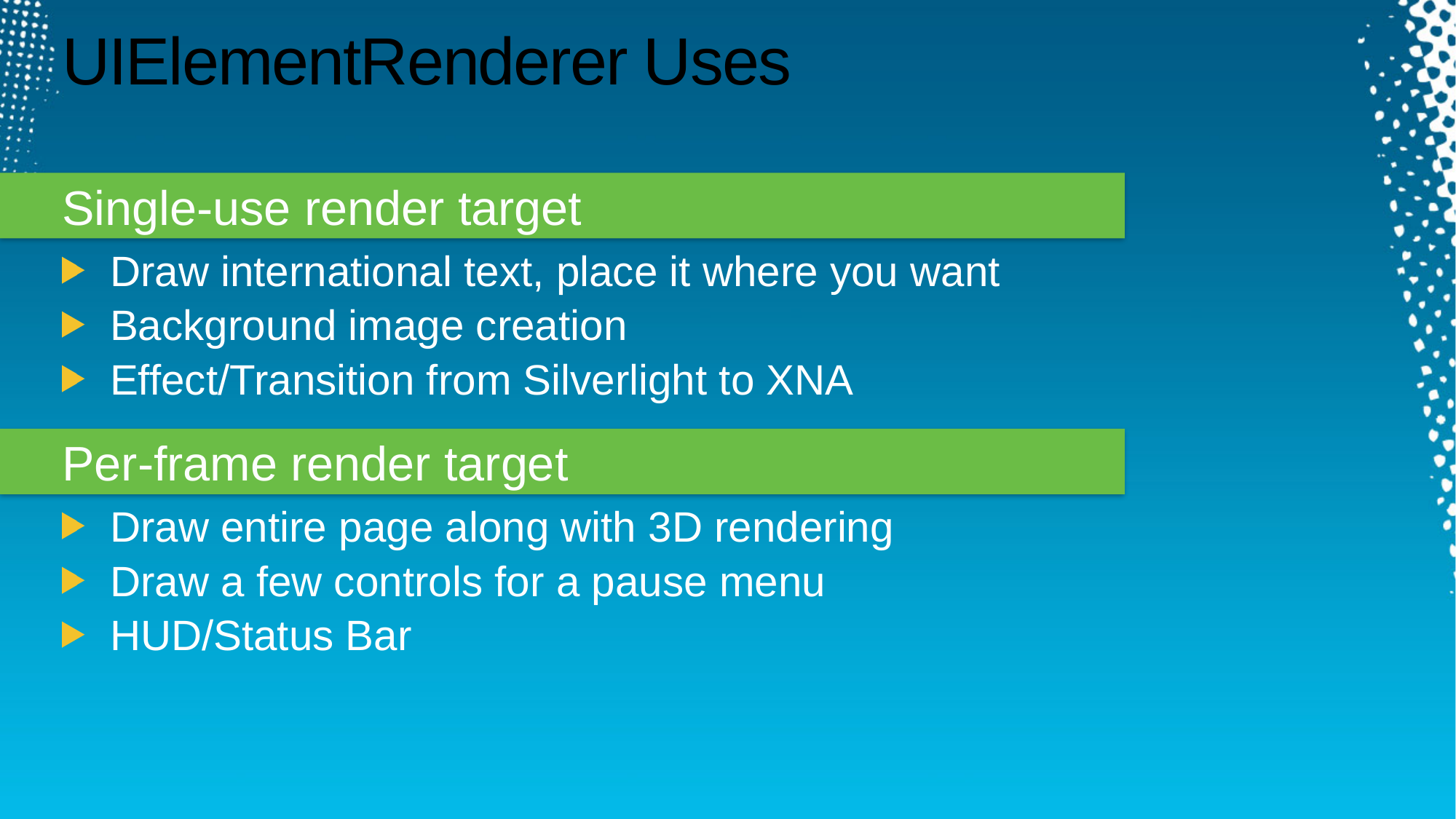

# UIElementRenderer Uses
Single-use render target
Draw international text, place it where you want
Background image creation
Effect/Transition from Silverlight to XNA
Per-frame render target
Draw entire page along with 3D rendering
Draw a few controls for a pause menu
HUD/Status Bar